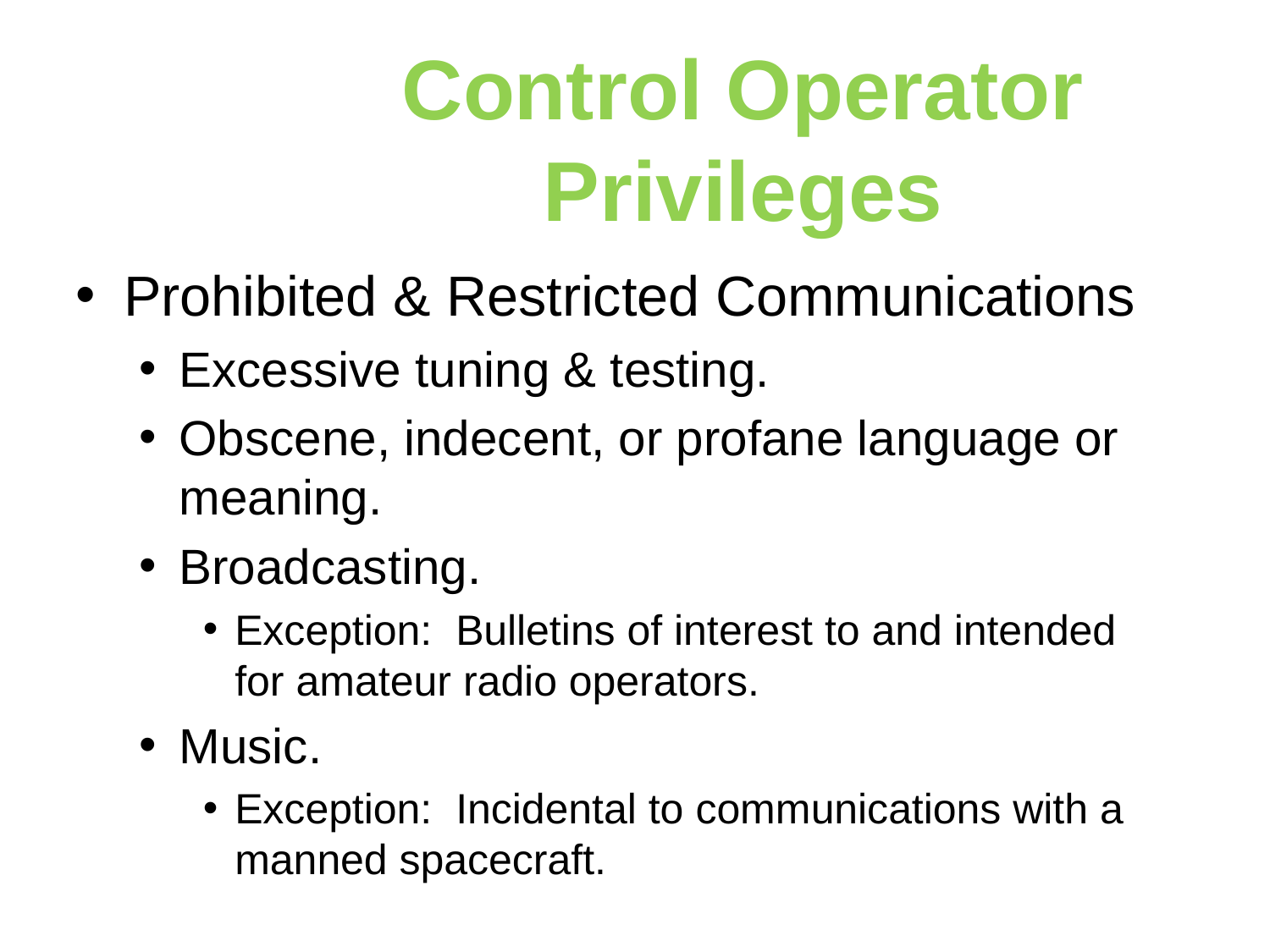

Control Operator Privileges
Prohibited & Restricted Communications
Excessive tuning & testing.
Obscene, indecent, or profane language or meaning.
Broadcasting.
Exception:  Bulletins of interest to and intended for amateur radio operators.
Music.
Exception:  Incidental to communications with a manned spacecraft.